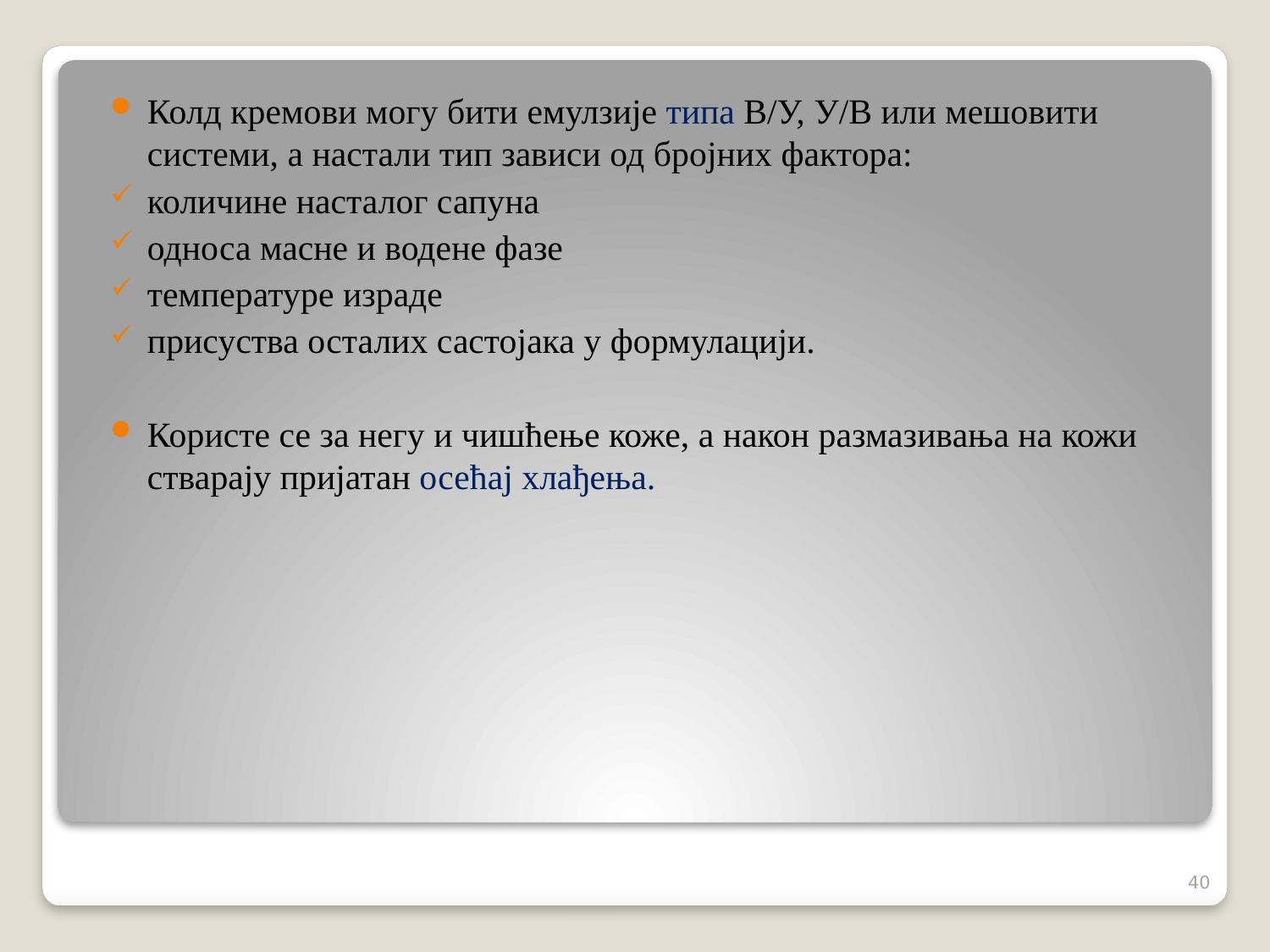

Колд кремови могу бити емулзије типа В/У, У/В или мешовити системи, а настали тип зависи од бројних фактора:
количине насталог сапуна
односа масне и водене фазе
температуре израде
присуства осталих састојака у формулацији.

Користе се за негу и чишћење коже, а након размазивања на кожи стварају пријатан осећај хлађења.

40